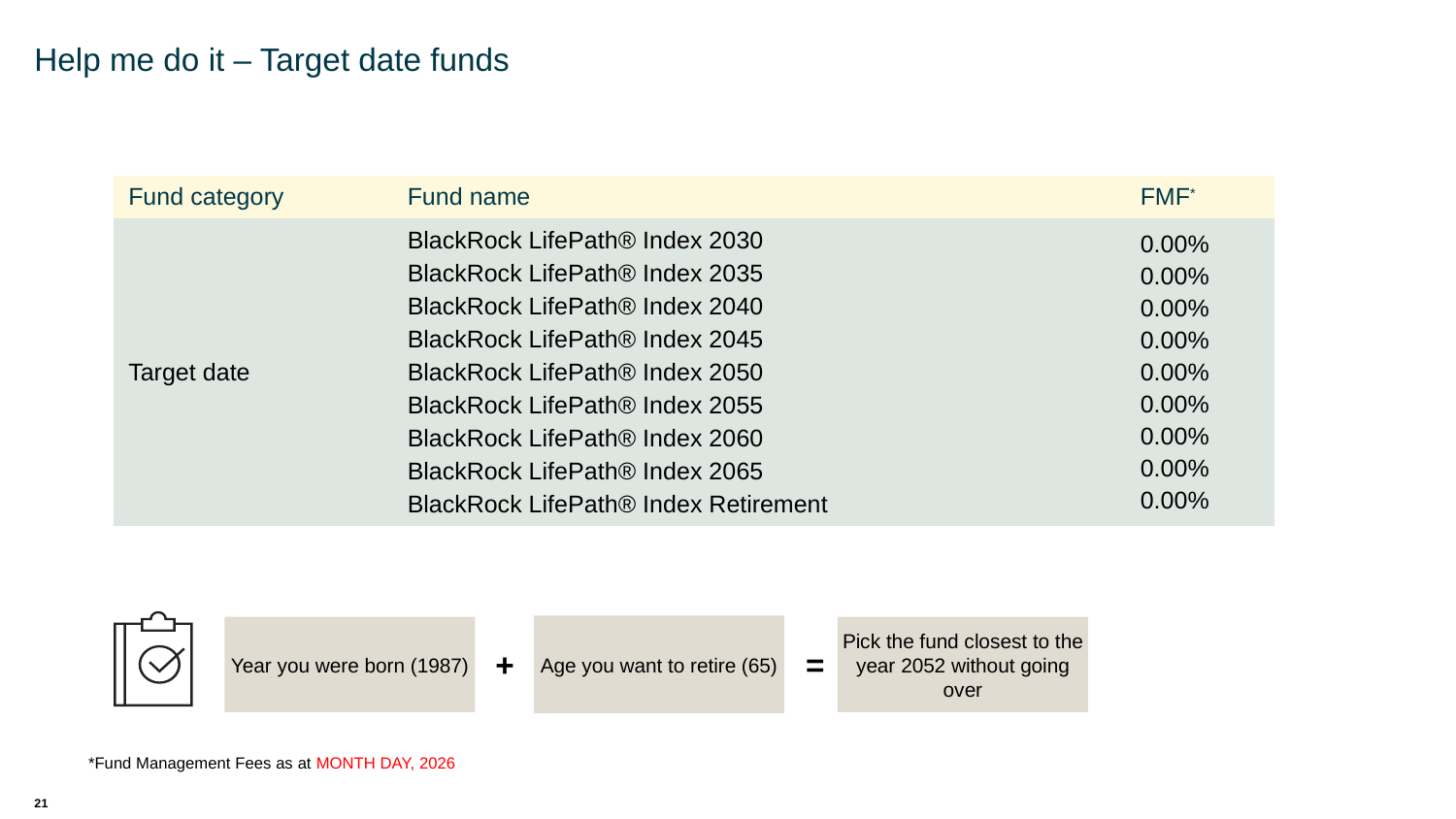

Help me do it – Target date funds
| Fund category | Fund name | FMF\* |
| --- | --- | --- |
| Target date | BlackRock LifePath® Index 2030 BlackRock LifePath® Index 2035 BlackRock LifePath® Index 2040 BlackRock LifePath® Index 2045 BlackRock LifePath® Index 2050 BlackRock LifePath® Index 2055 BlackRock LifePath® Index 2060 BlackRock LifePath® Index 2065 BlackRock LifePath® Index Retirement | 0.00% 0.00% 0.00% 0.00% 0.00% 0.00% 0.00% 0.00% 0.00% |

Age you want to retire (65)
Year you were born (1987)
Pick the fund closest to the year 2052 without going over
+
=
*Fund Management Fees as at MONTH DAY, 2026
21